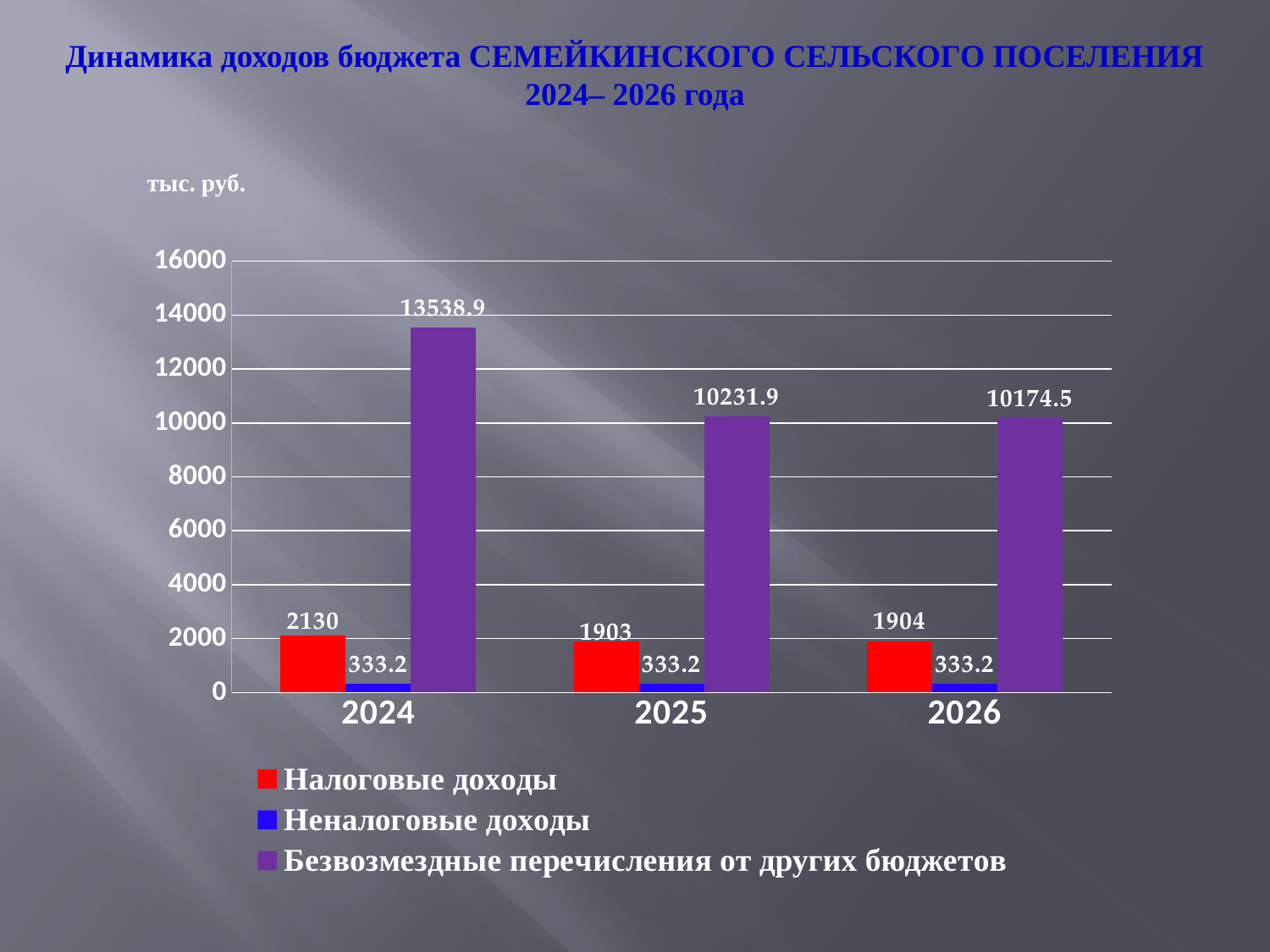

# Динамика доходов бюджета СЕМЕЙКИНСКОГО СЕЛЬСКОГО ПОСЕЛЕНИЯ 2024– 2026 года
тыс. руб.

### Chart

| Category | Налоговые доходы | Неналоговые доходы | Безвозмездные перечисления от других бюджетов |
|---|---|---|---|
| 2024 | 2130.0 | 333.2 | 13538.9 |
| 2025 | 1903.0 | 333.2 | 10231.9 |
| 2026 | 1904.0 | 333.2 | 10174.5 |